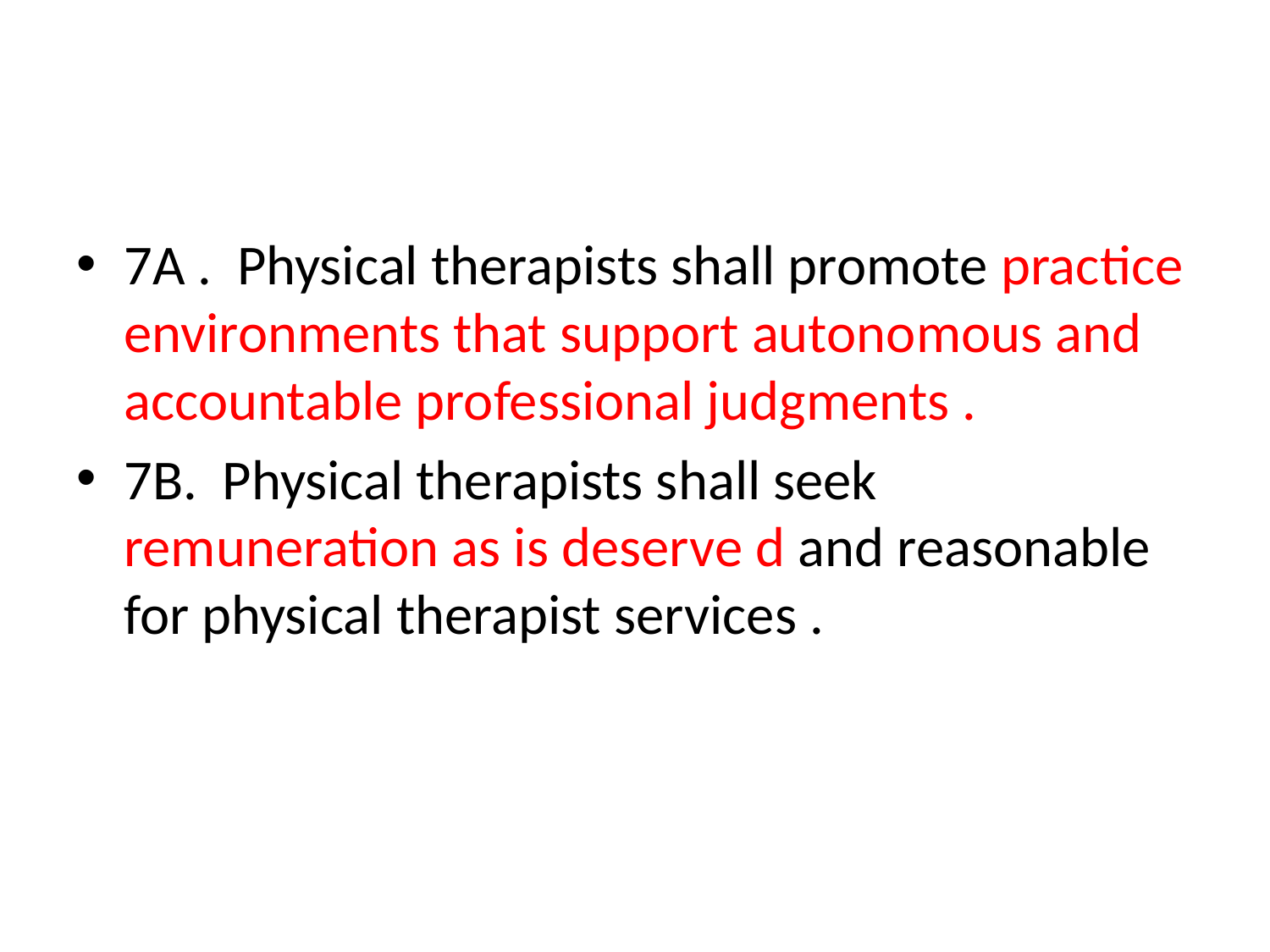

#
7A .  Physical therapists shall promote practice environments that support autonomous and accountable professional judgments .
7B.  Physical therapists shall seek remuneration as is deserve d and reasonable for physical therapist services .